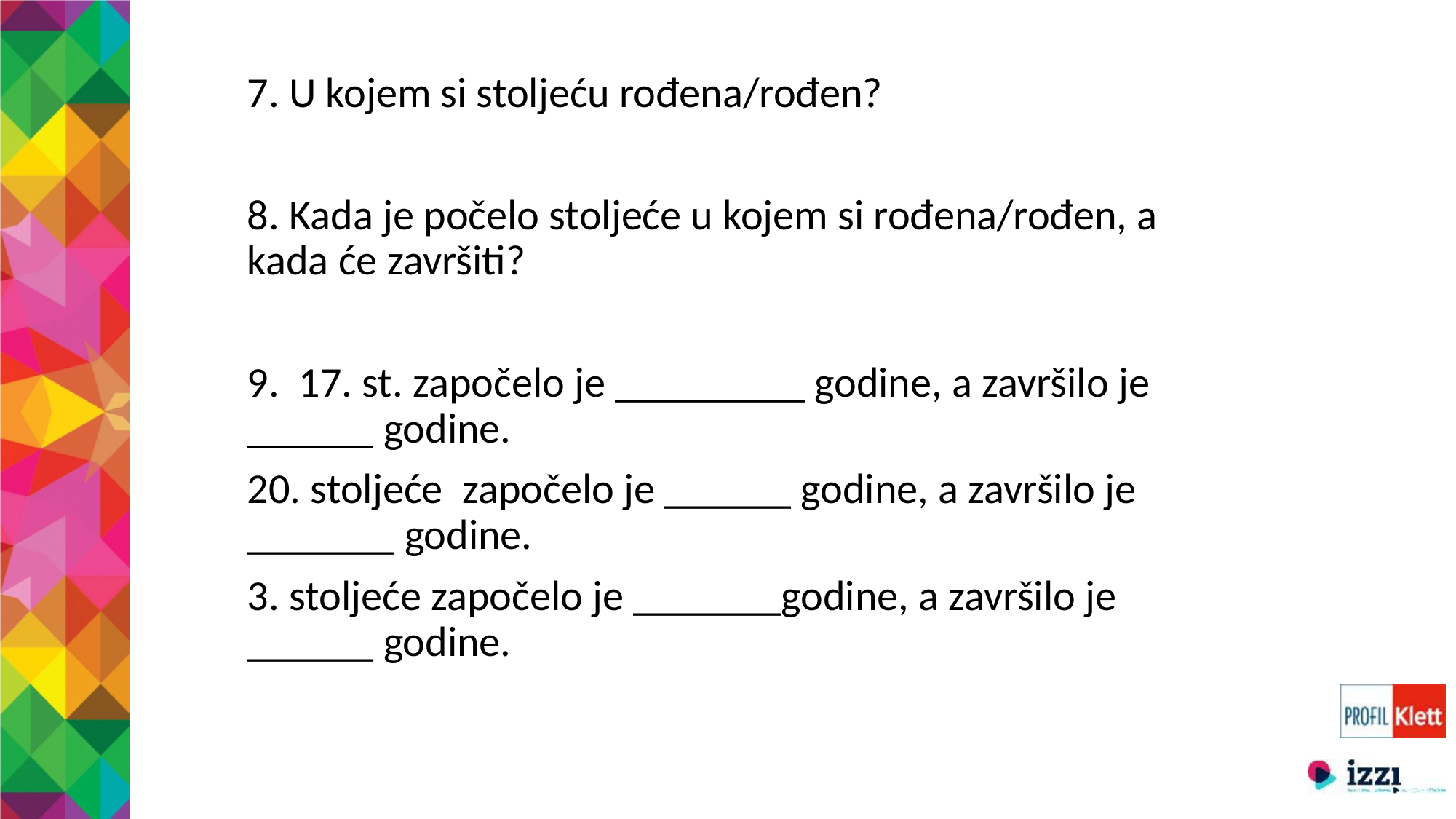

7. U kojem si stoljeću rođena/rođen?

8. Kada je počelo stoljeće u kojem si rođena/rođen, a kada će završiti?

9.  17. st. započelo je _________ godine, a završilo je ______ godine.
20. stoljeće  započelo je ______ godine, a završilo je _______ godine.
3. stoljeće započelo je _______godine, a završilo je ______ godine.